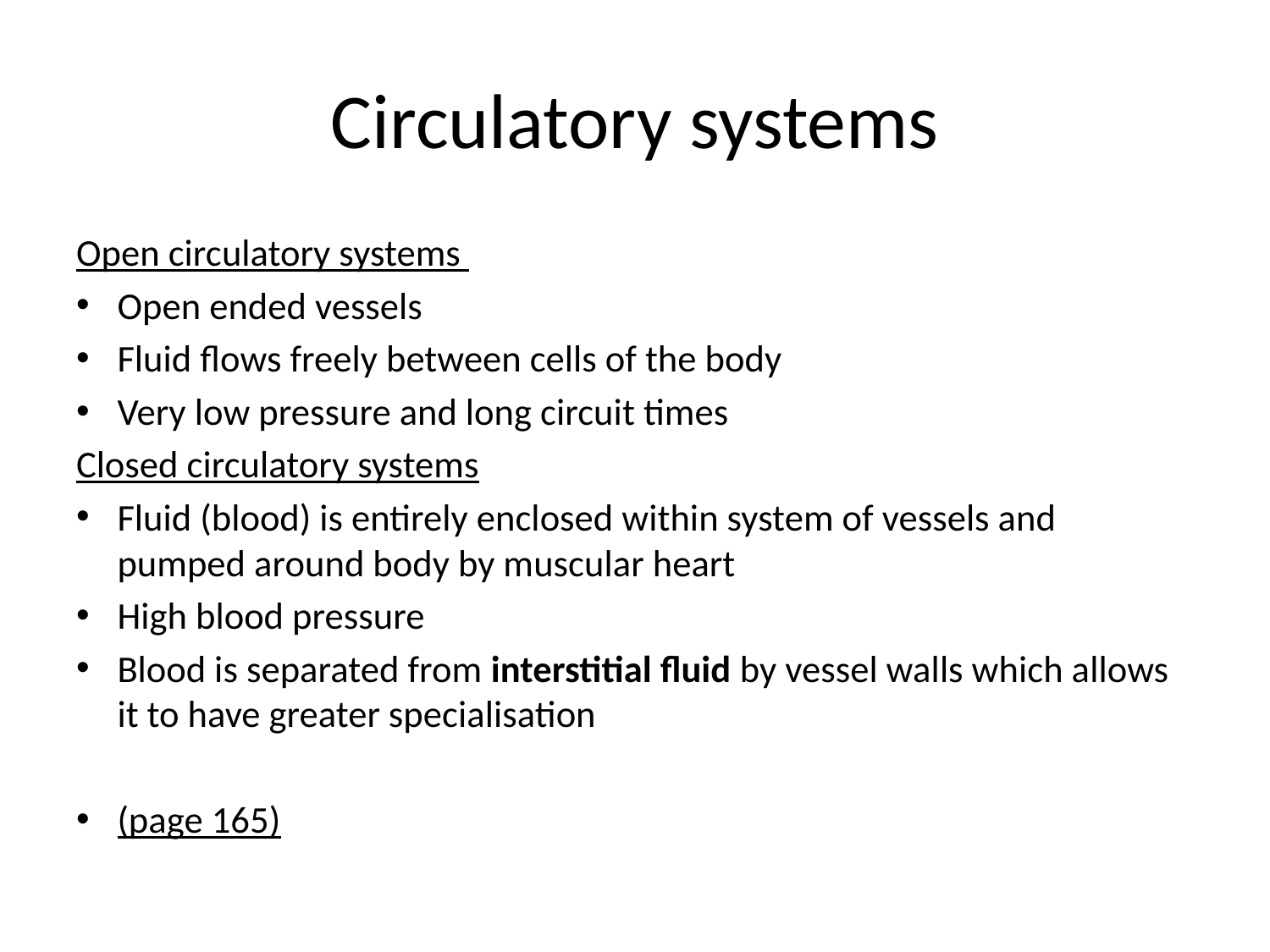

# Circulatory systems
Open circulatory systems
Open ended vessels
Fluid flows freely between cells of the body
Very low pressure and long circuit times
Closed circulatory systems
Fluid (blood) is entirely enclosed within system of vessels and pumped around body by muscular heart
High blood pressure
Blood is separated from interstitial fluid by vessel walls which allows it to have greater specialisation

(page 165)